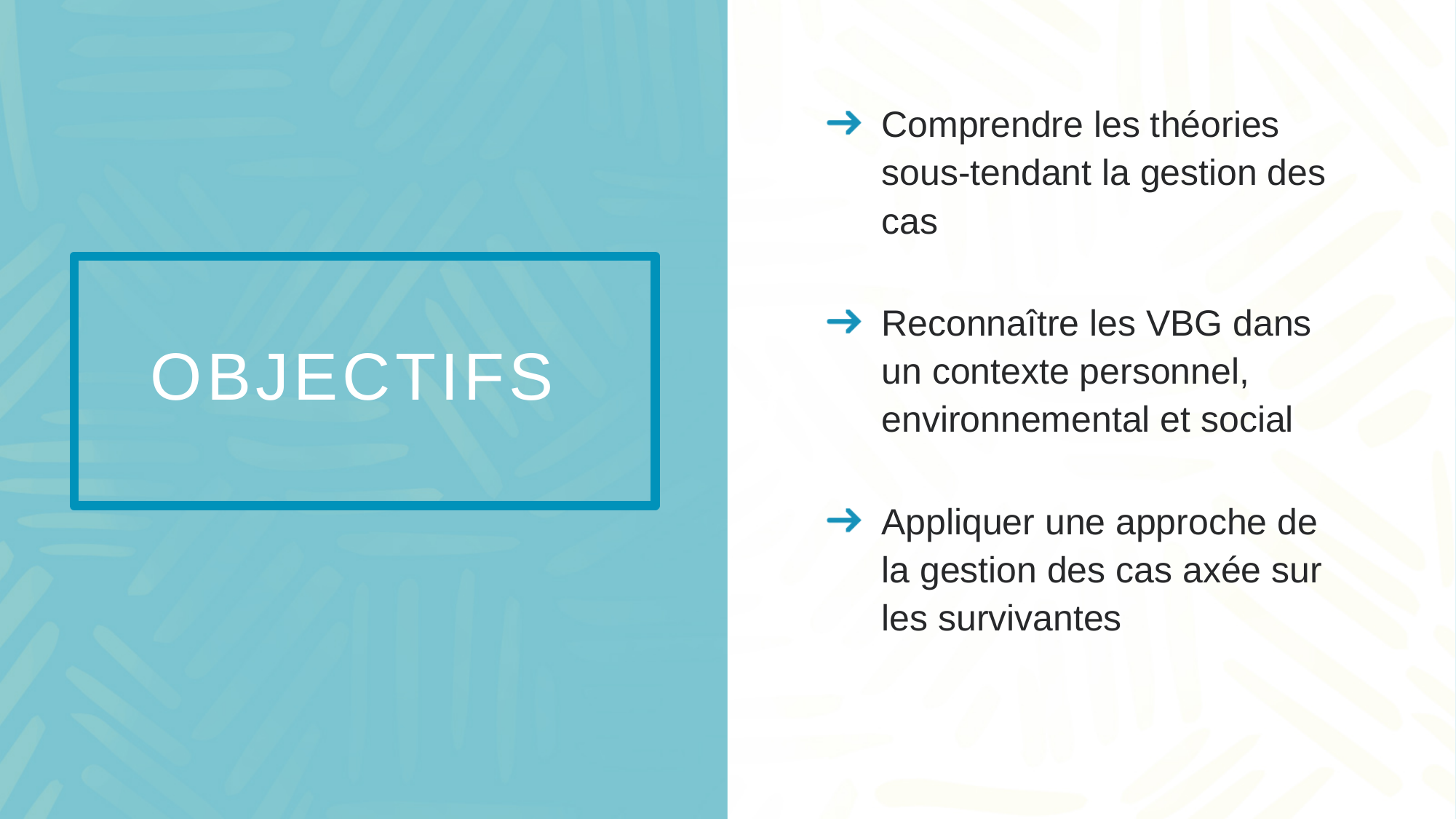

Comprendre les théories sous-tendant la gestion des cas
Reconnaître les VBG dans un contexte personnel, environnemental et social
Appliquer une approche de la gestion des cas axée sur les survivantes

# Objectifs